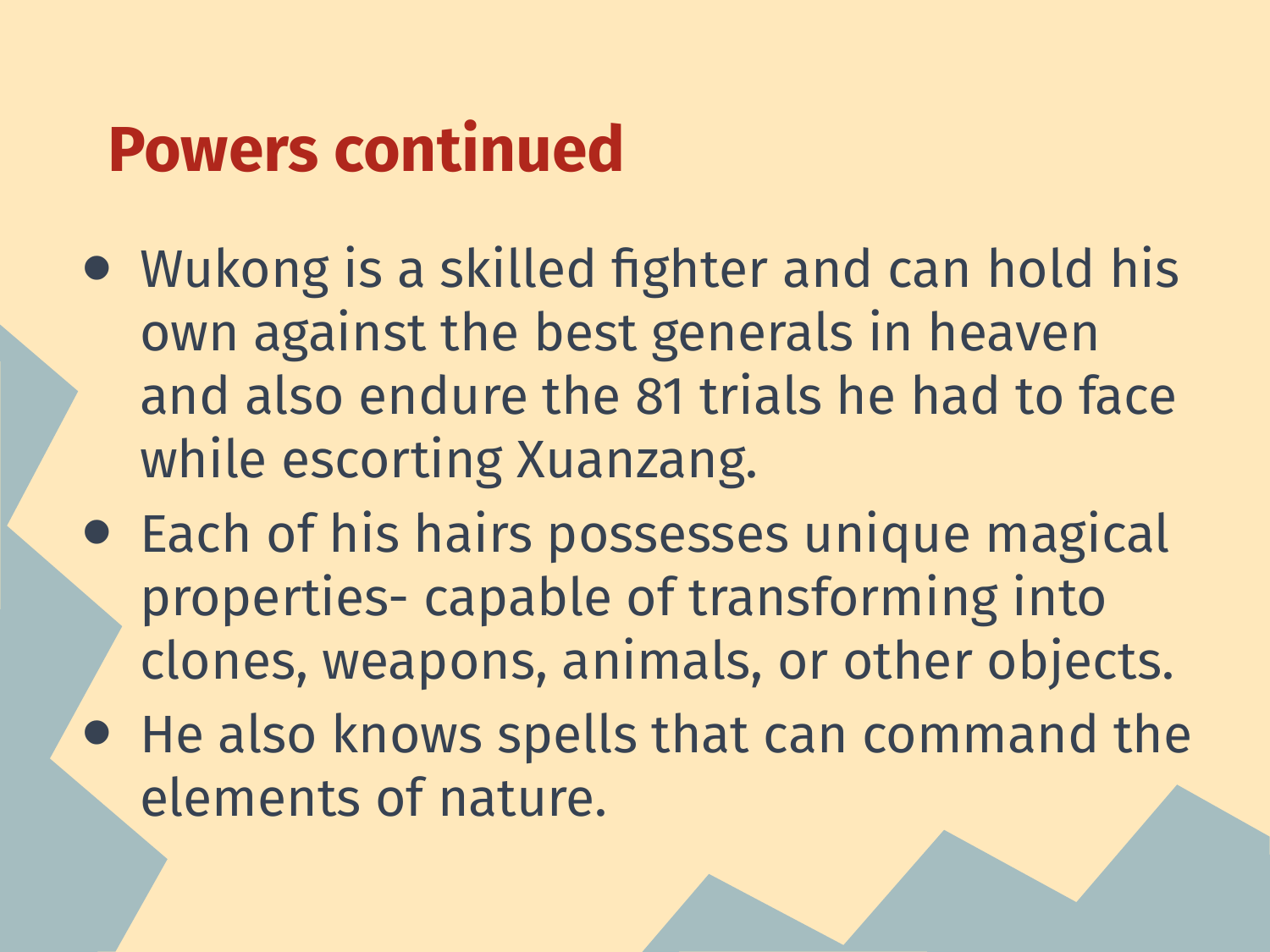

# Powers continued
Wukong is a skilled fighter and can hold his own against the best generals in heaven and also endure the 81 trials he had to face while escorting Xuanzang.
Each of his hairs possesses unique magical properties- capable of transforming into clones, weapons, animals, or other objects.
He also knows spells that can command the elements of nature.